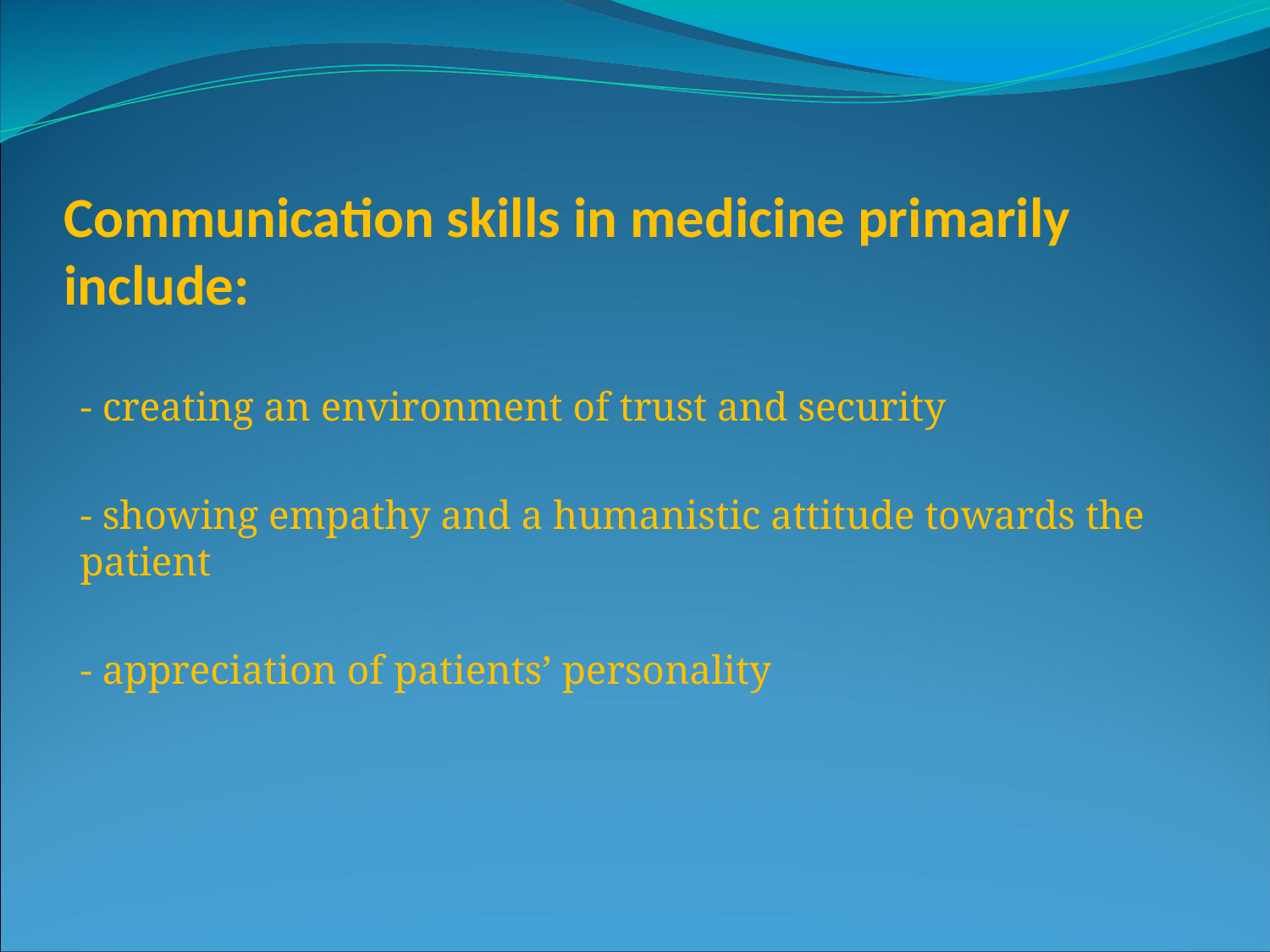

Communication skills in medicine primarily include:
- creating an environment of trust and security

- showing empathy and a humanistic attitude towards the patient

- appreciation of patients’ personality